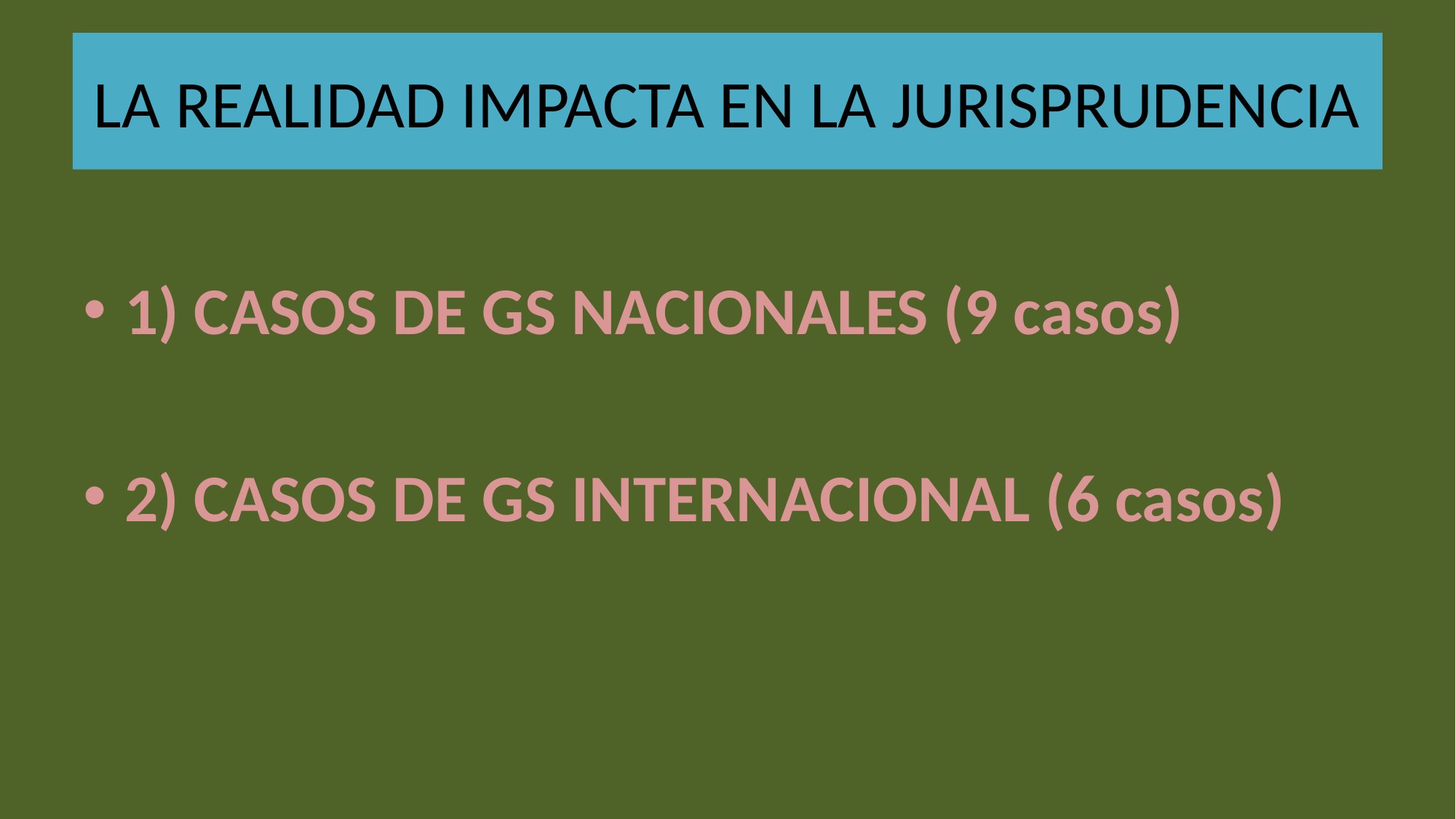

# LA REALIDAD IMPACTA EN LA JURISPRUDENCIA

1) CASOS DE GS NACIONALES (9 casos)

2) CASOS DE GS INTERNACIONAL (6 casos)